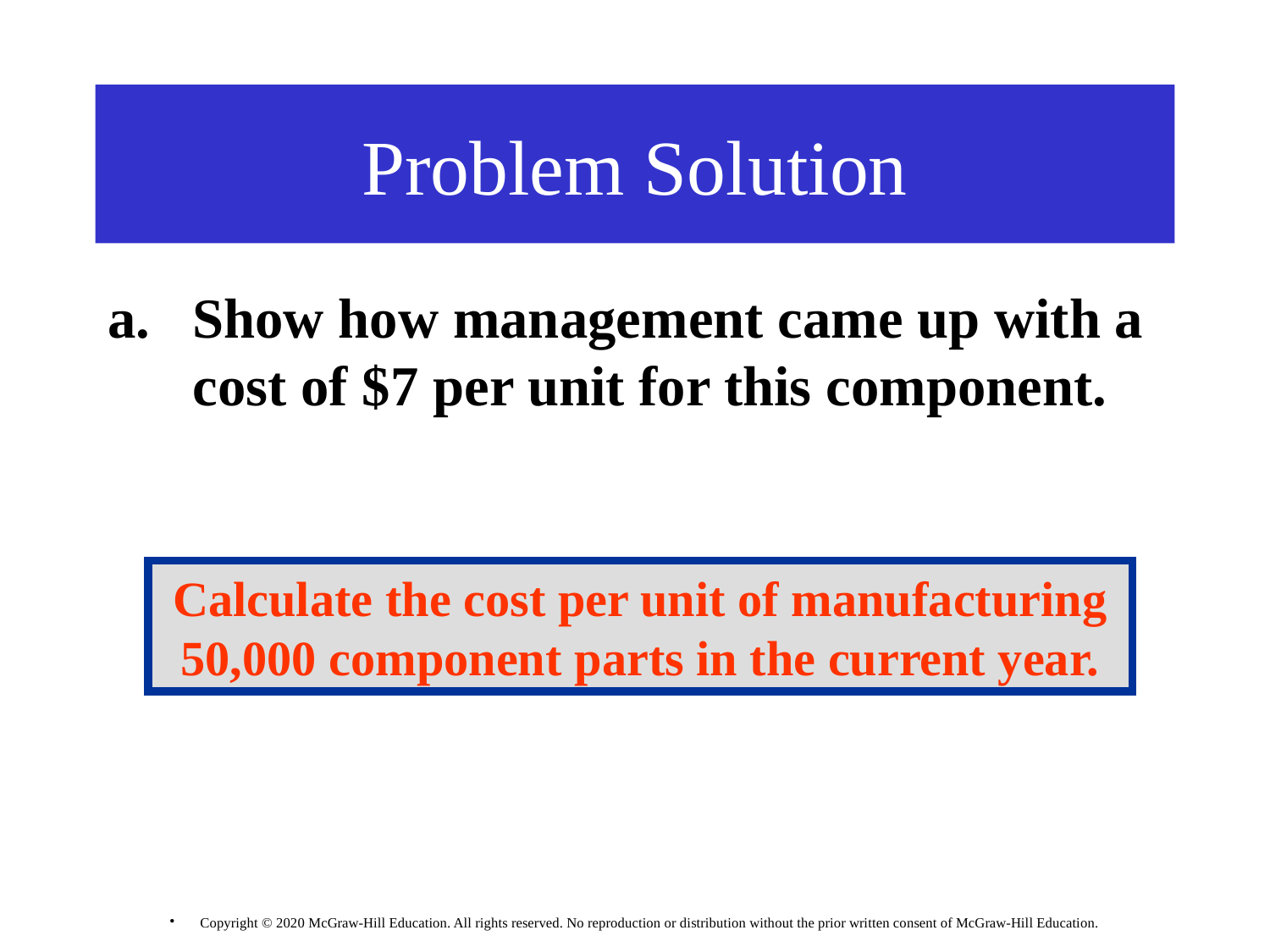

# Problem Solution
Show how management came up with a cost of $7 per unit for this component.
Calculate the cost per unit of manufacturing 50,000 component parts in the current year.